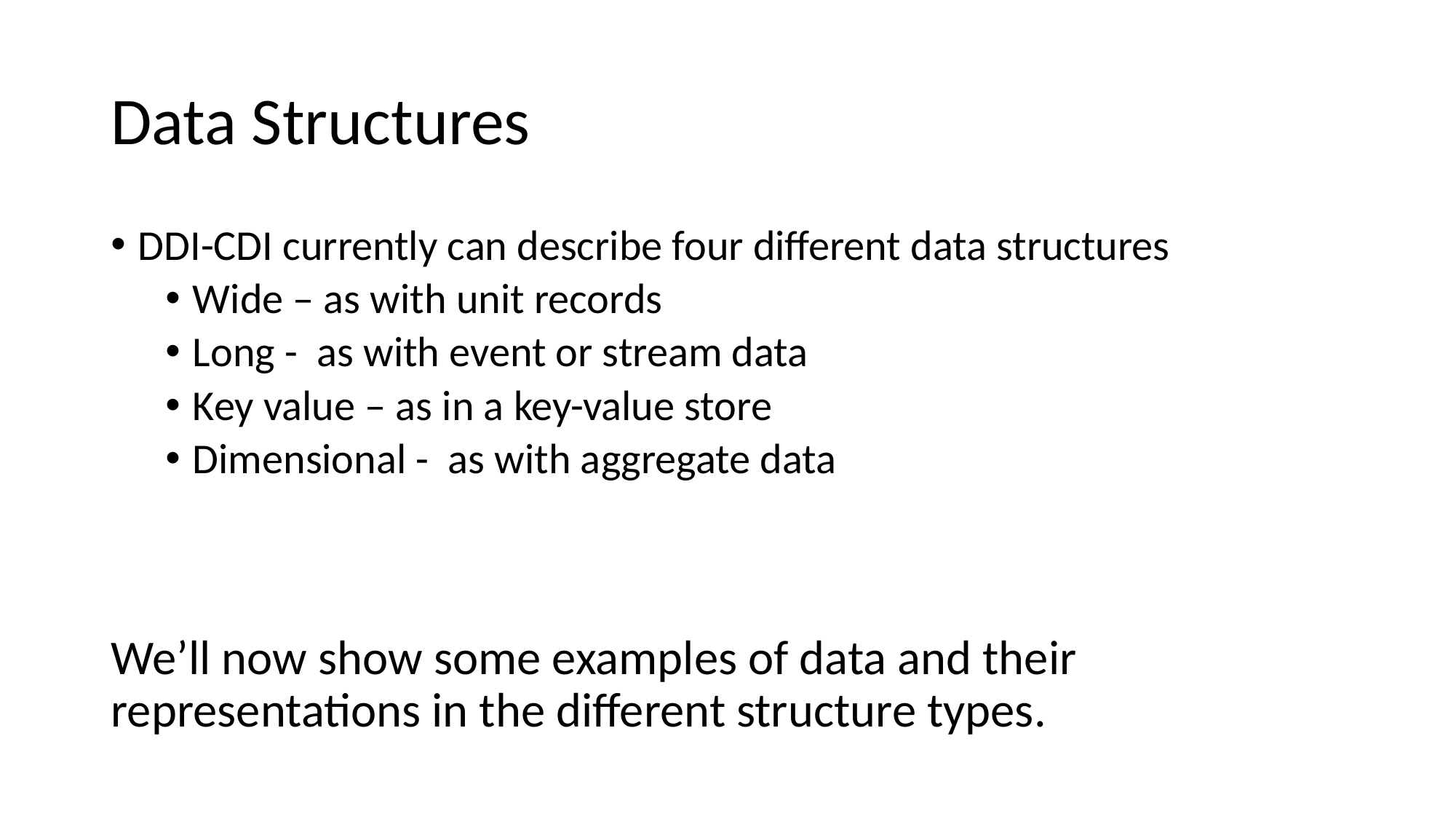

# Data Structures
DDI-CDI currently can describe four different data structures
Wide – as with unit records
Long -  as with event or stream data
Key value – as in a key-value store
Dimensional -  as with aggregate data

We’ll now show some examples of data and their representations in the different structure types.